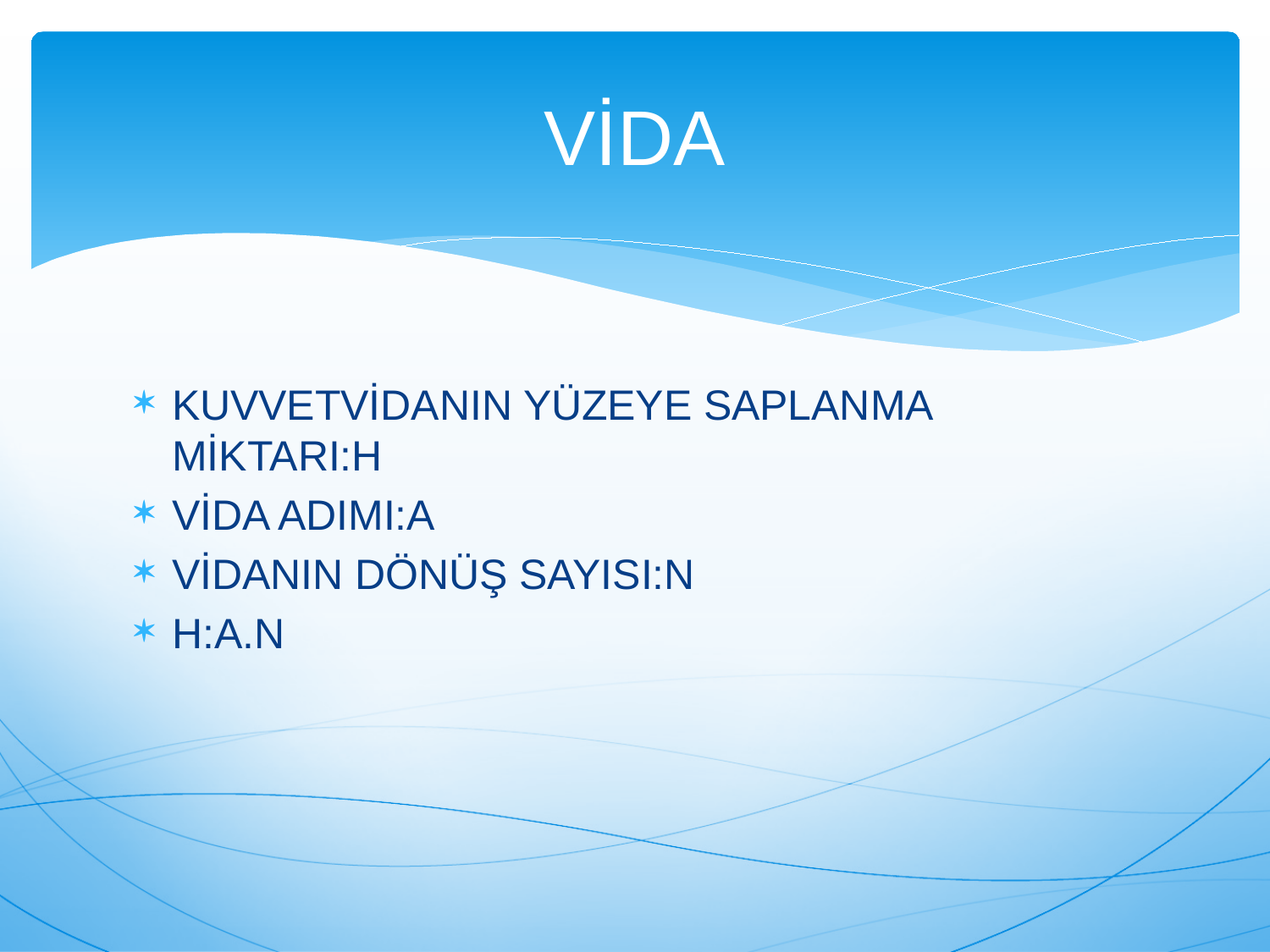

# VİDA
KUVVETVİDANIN YÜZEYE SAPLANMA MİKTARI:H
VİDA ADIMI:A
VİDANIN DÖNÜŞ SAYISI:N
H:A.N